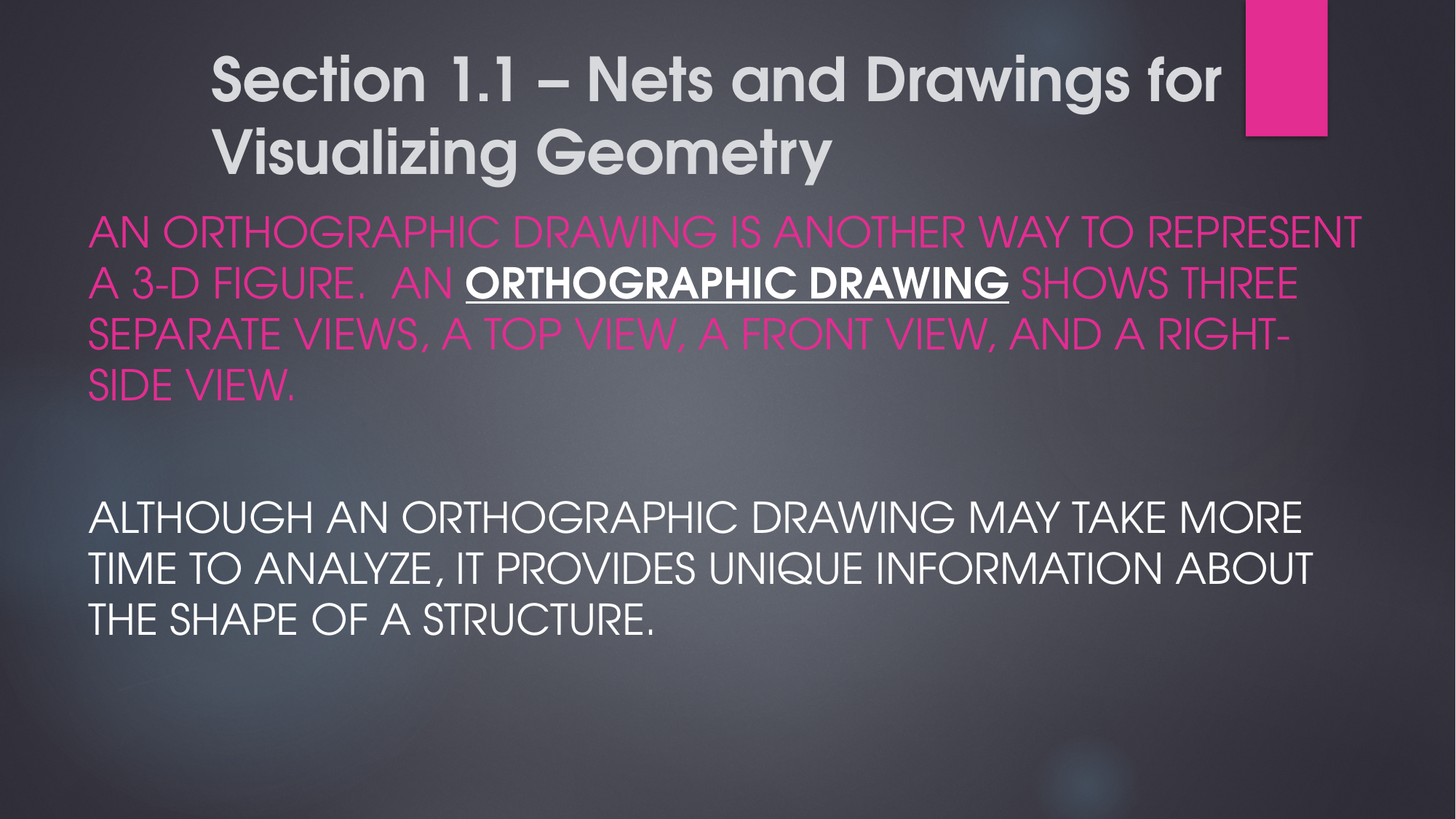

# Section 1.1 – Nets and Drawings for Visualizing Geometry
An orthographic drawing is another way to represent a 3-D figure.  An orthographic drawing shows three separate views, a top view, a front view, and a right-side view.

Although an orthographic drawing may take more time to analyze, it provides unique information about the shape of a structure.